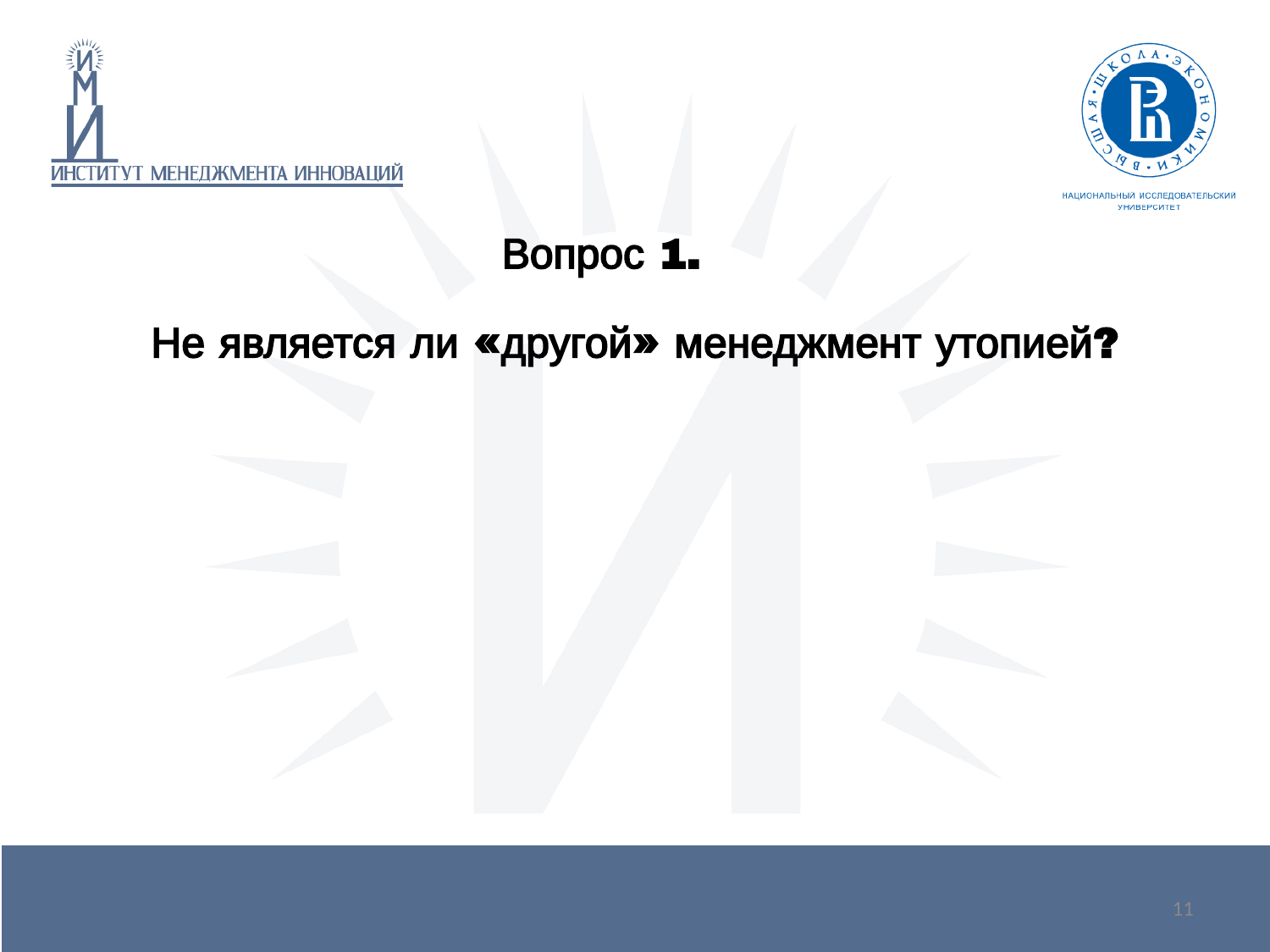

# Вопрос 1.
Не является ли «другой» менеджмент утопией?
11